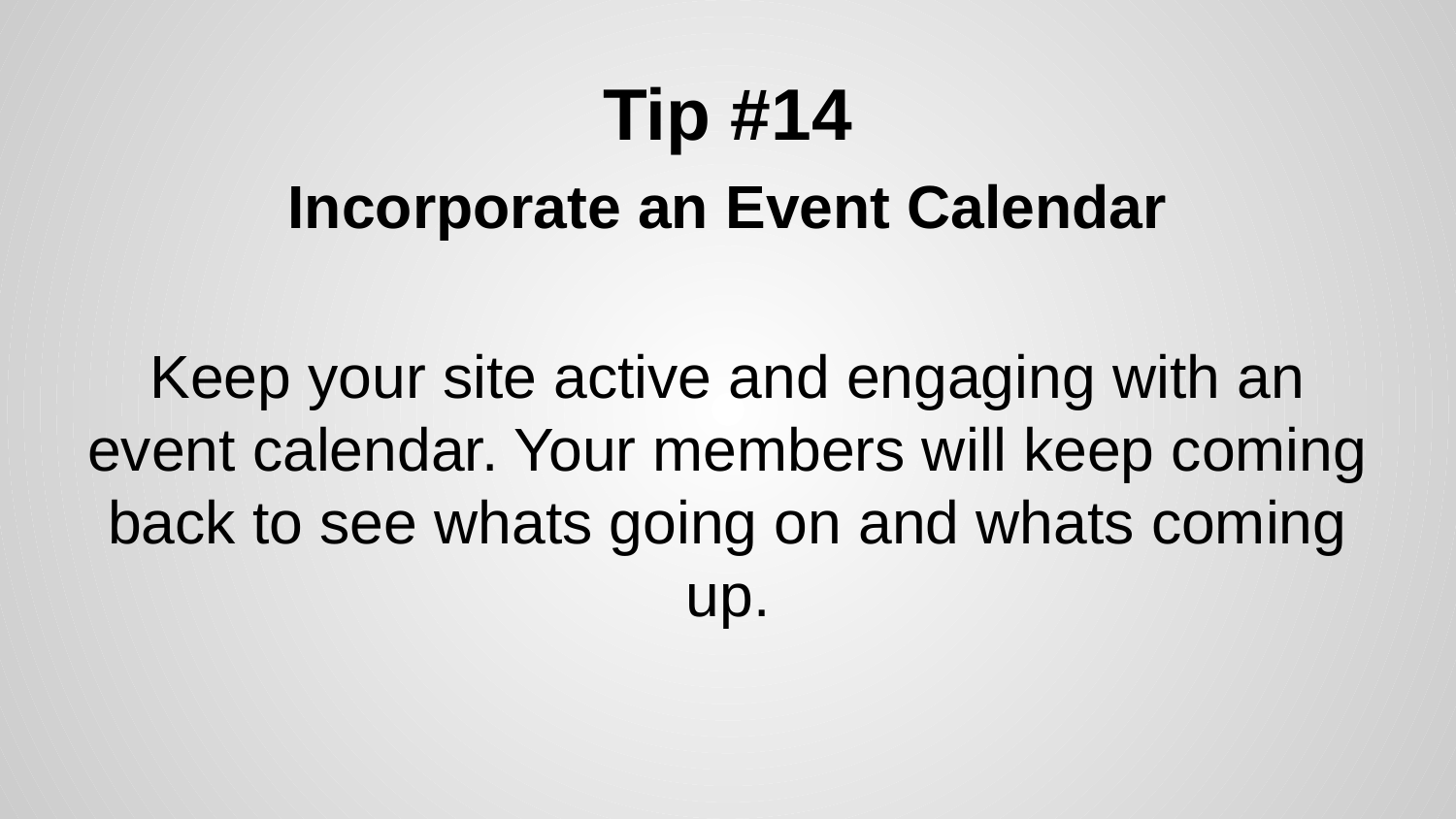

# Tip #14

Incorporate an Event Calendar

Keep your site active and engaging with an event calendar. Your members will keep coming back to see whats going on and whats coming up.